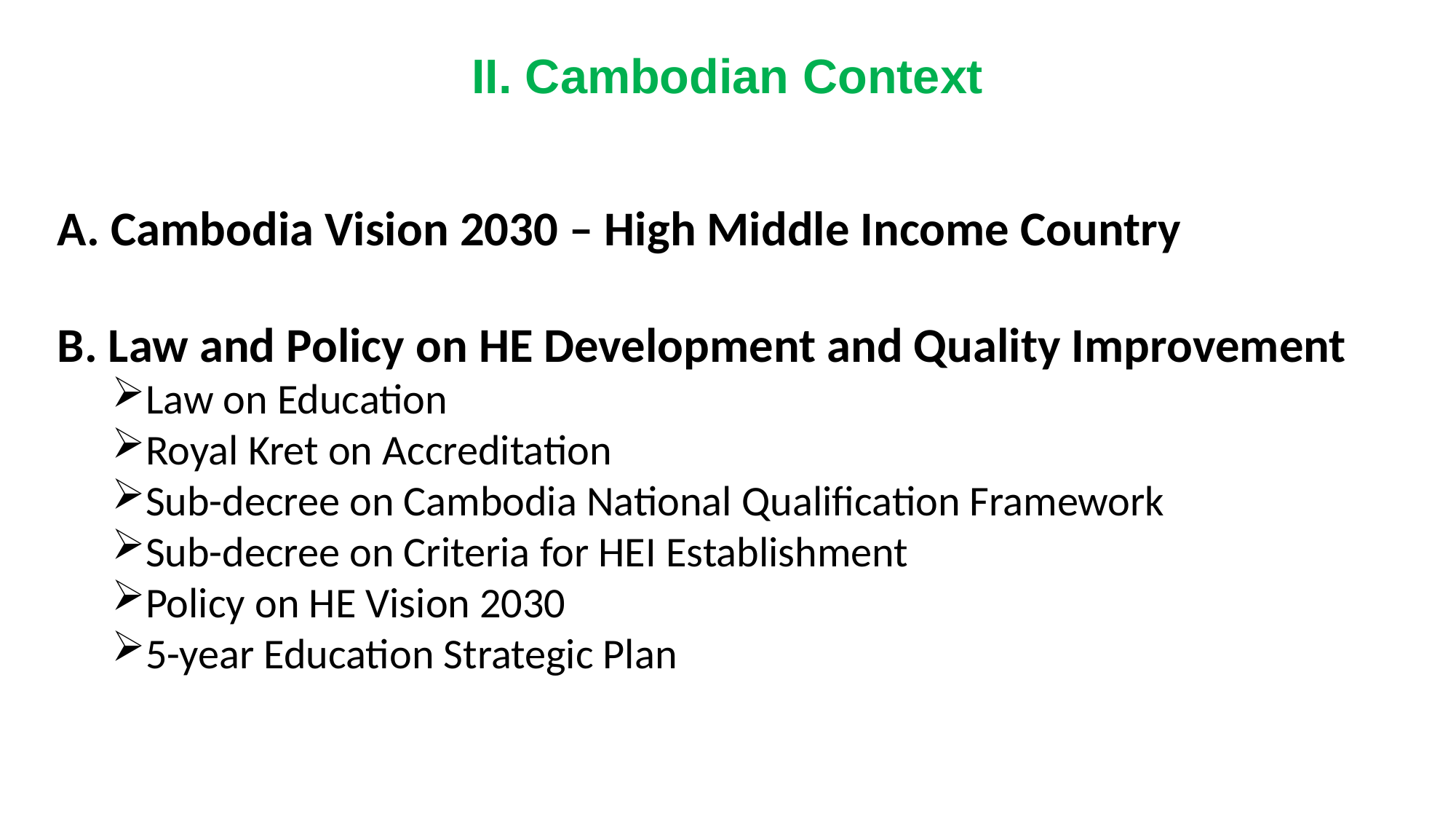

# II. Cambodian Context
A. Cambodia Vision 2030 – High Middle Income Country

B. Law and Policy on HE Development and Quality Improvement
Law on Education
Royal Kret on Accreditation
Sub-decree on Cambodia National Qualification Framework
Sub-decree on Criteria for HEI Establishment
Policy on HE Vision 2030
5-year Education Strategic Plan